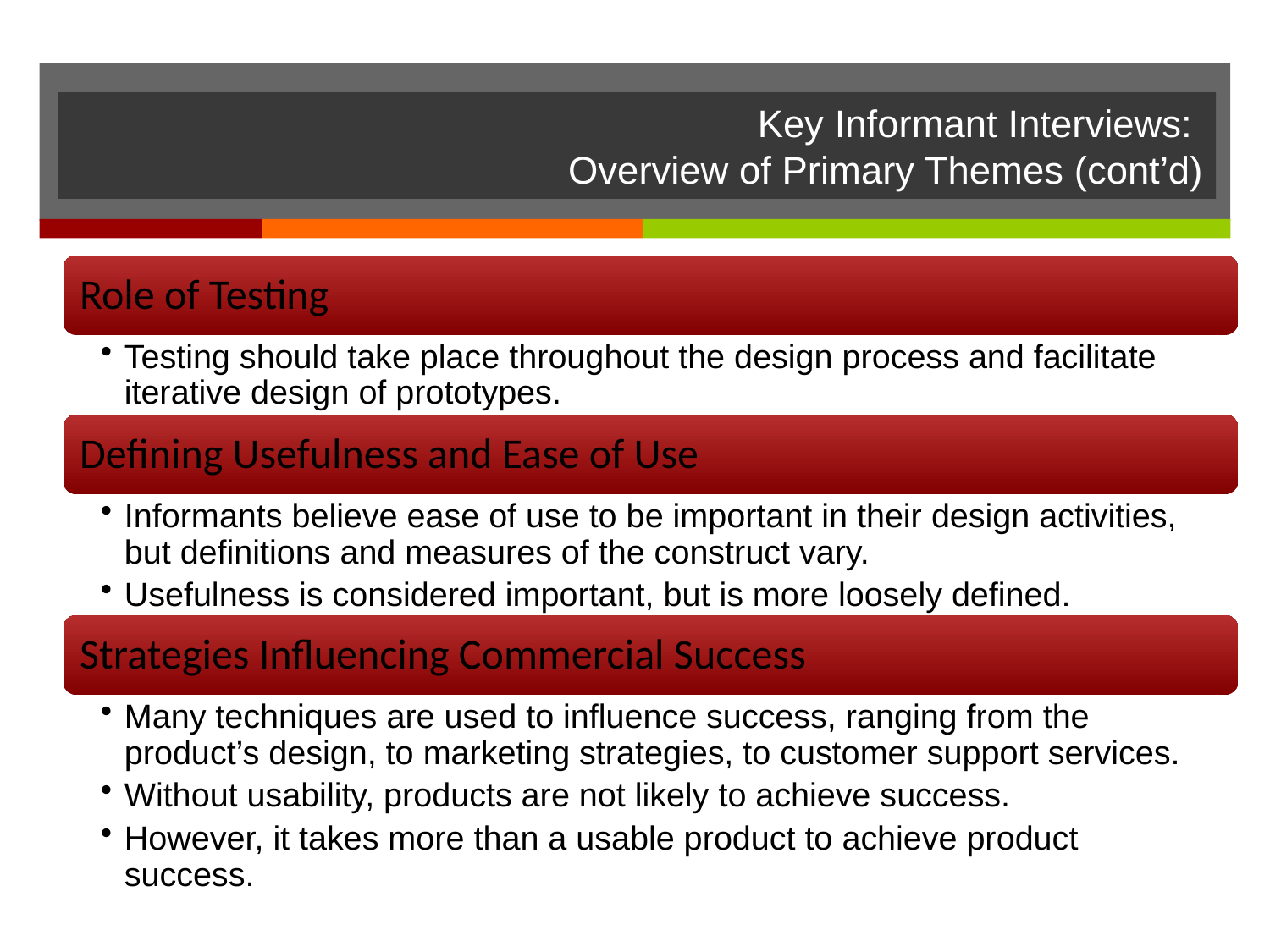

# Key Informant Interviews: Overview of Primary Themes (cont’d)
Role of Testing
Testing should take place throughout the design process and facilitate iterative design of prototypes.
Defining Usefulness and Ease of Use
Informants believe ease of use to be important in their design activities, but definitions and measures of the construct vary.
Usefulness is considered important, but is more loosely defined.
Strategies Influencing Commercial Success
Many techniques are used to influence success, ranging from the product’s design, to marketing strategies, to customer support services.
Without usability, products are not likely to achieve success.
However, it takes more than a usable product to achieve product success.